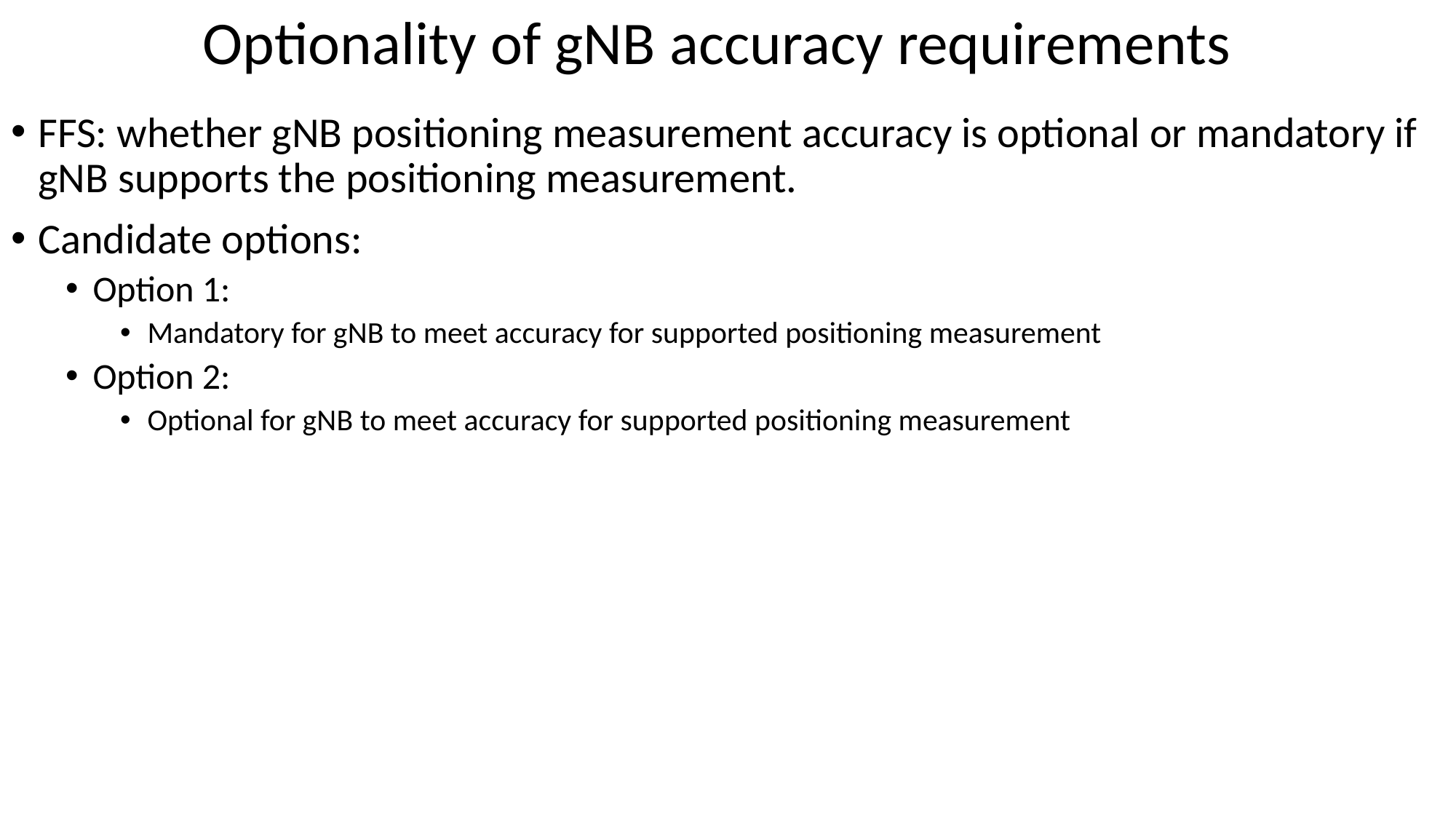

# Optionality of gNB accuracy requirements
FFS: whether gNB positioning measurement accuracy is optional or mandatory if gNB supports the positioning measurement.
Candidate options:
Option 1:
Mandatory for gNB to meet accuracy for supported positioning measurement
Option 2:
Optional for gNB to meet accuracy for supported positioning measurement